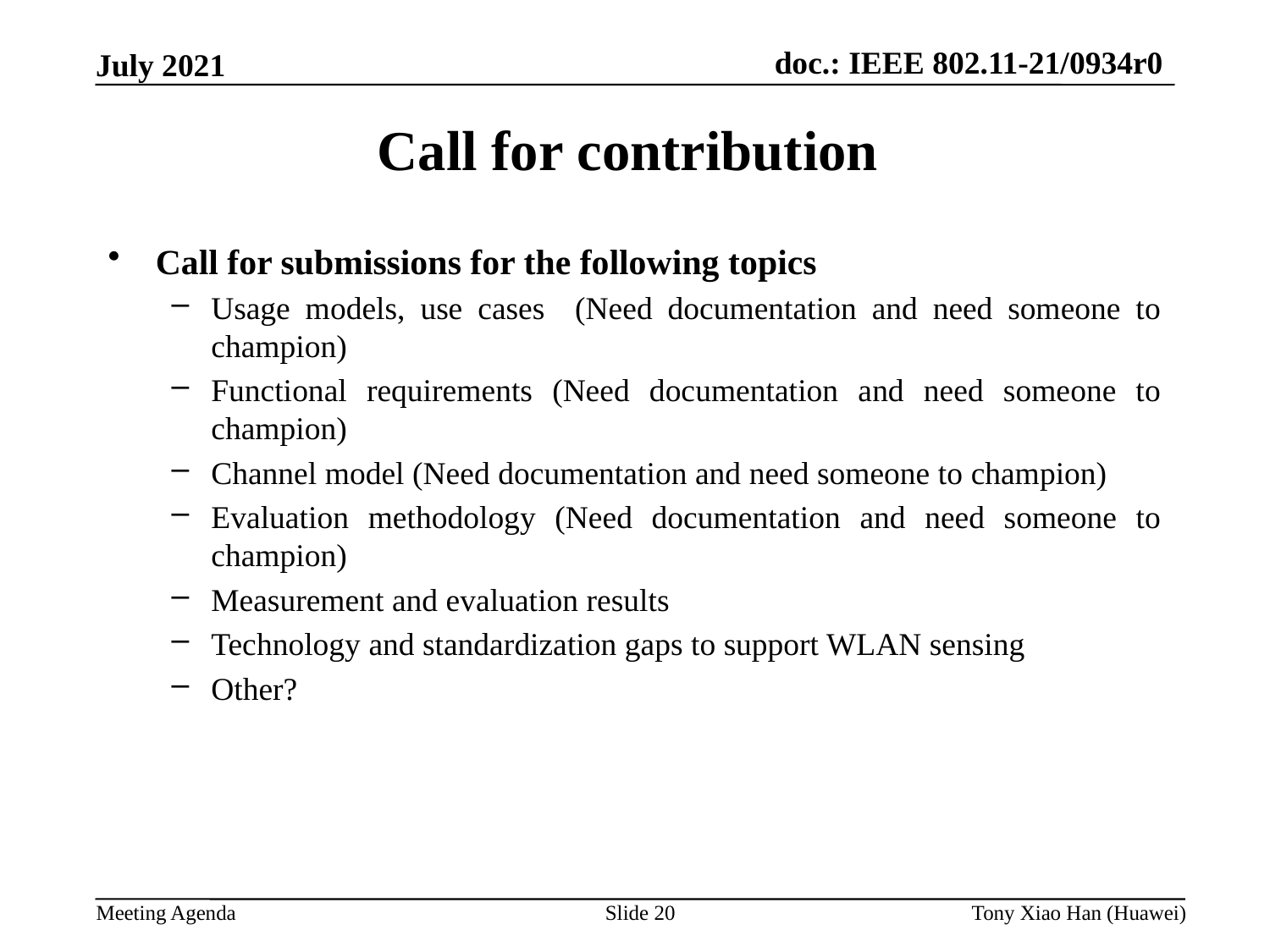

Call for contribution
Call for submissions for the following topics
Usage models, use cases  (Need documentation and need someone to champion)
Functional requirements (Need documentation and need someone to champion)
Channel model (Need documentation and need someone to champion)
Evaluation methodology (Need documentation and need someone to champion)
Measurement and evaluation results
Technology and standardization gaps to support WLAN sensing
Other?
Slide 20
Tony Xiao Han (Huawei)